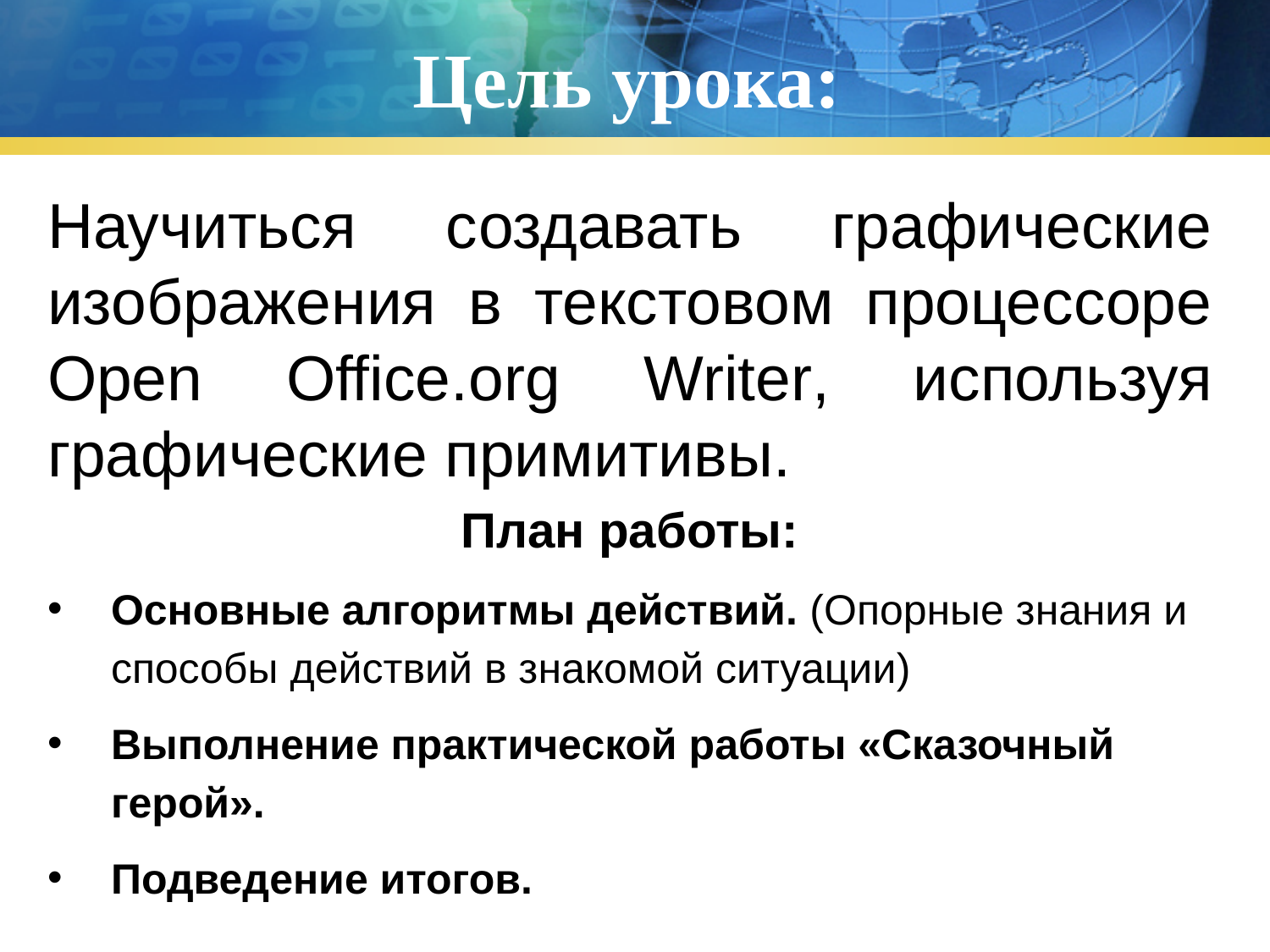

# Цель урока:
Научиться создавать графические изображения в текстовом процессоре Open Office.org Writer, используя графические примитивы.
План работы:
Основные алгоритмы действий. (Опорные знания и способы действий в знакомой ситуации)
Выполнение практической работы «Сказочный герой».
Подведение итогов.